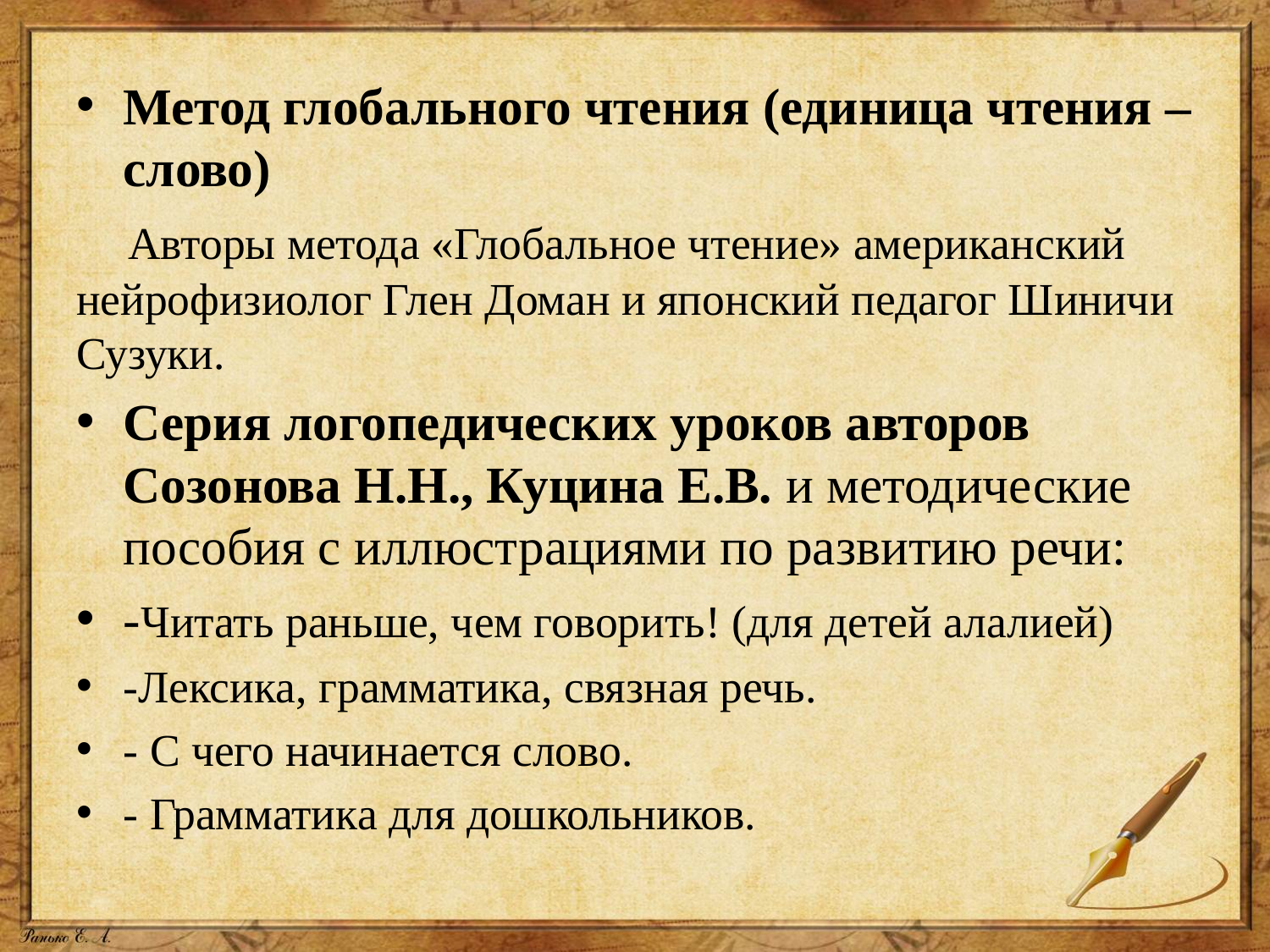

Метод глобального чтения (единица чтения – слово)
    Авторы метода «Глобальное чтение» американский нейрофизиолог Глен Доман и японский педагог Шиничи Сузуки.
Серия логопедических уроков авторов Созонова Н.Н., Куцина Е.В. и методические пособия с иллюстрациями по развитию речи:
-Читать раньше, чем говорить! (для детей алалией)
-Лексика, грамматика, связная речь.
- С чего начинается слово.
- Грамматика для дошкольников.